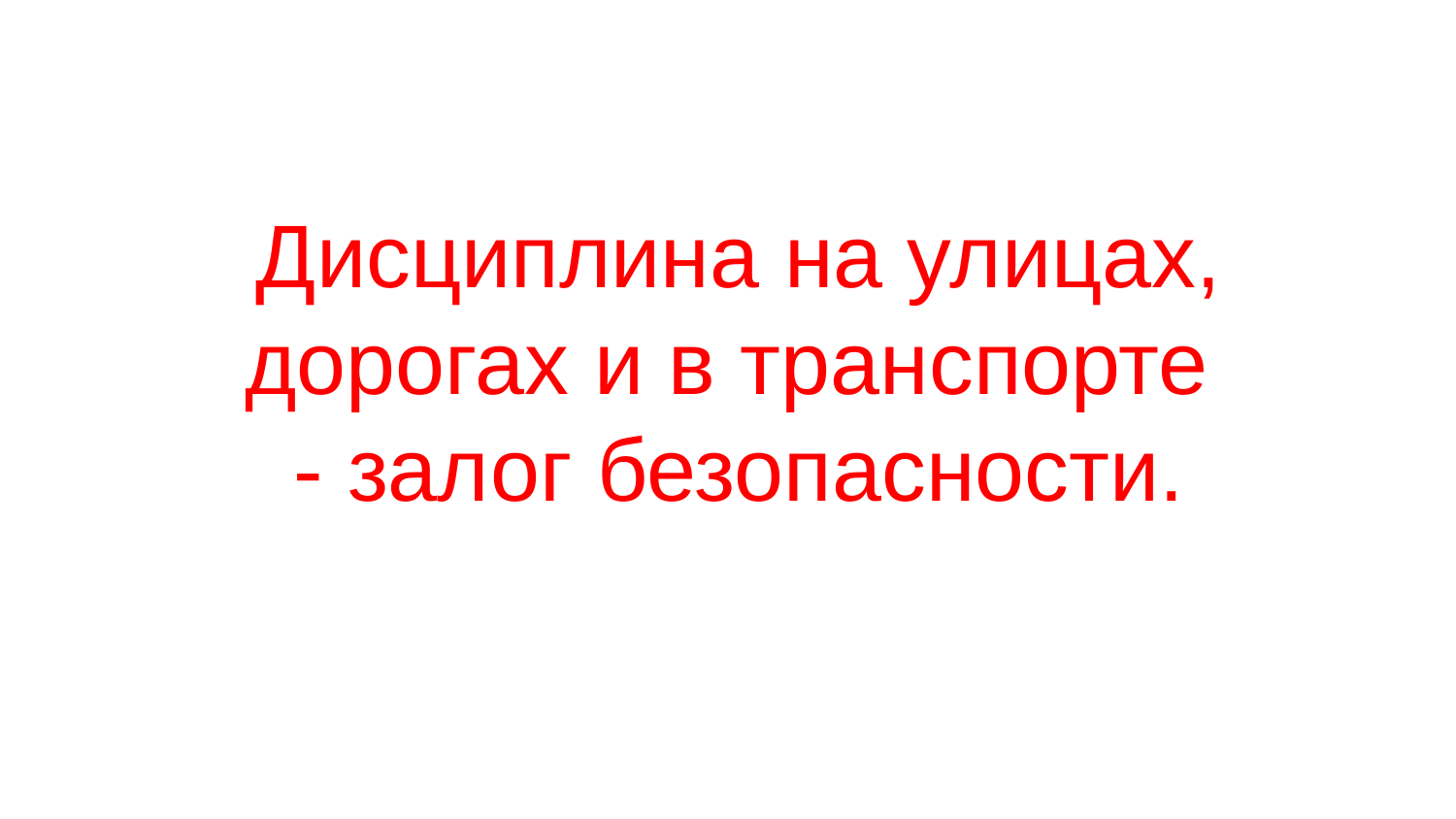

Дисциплина на улицах, дорогах и в транспорте  - залог безопасности.